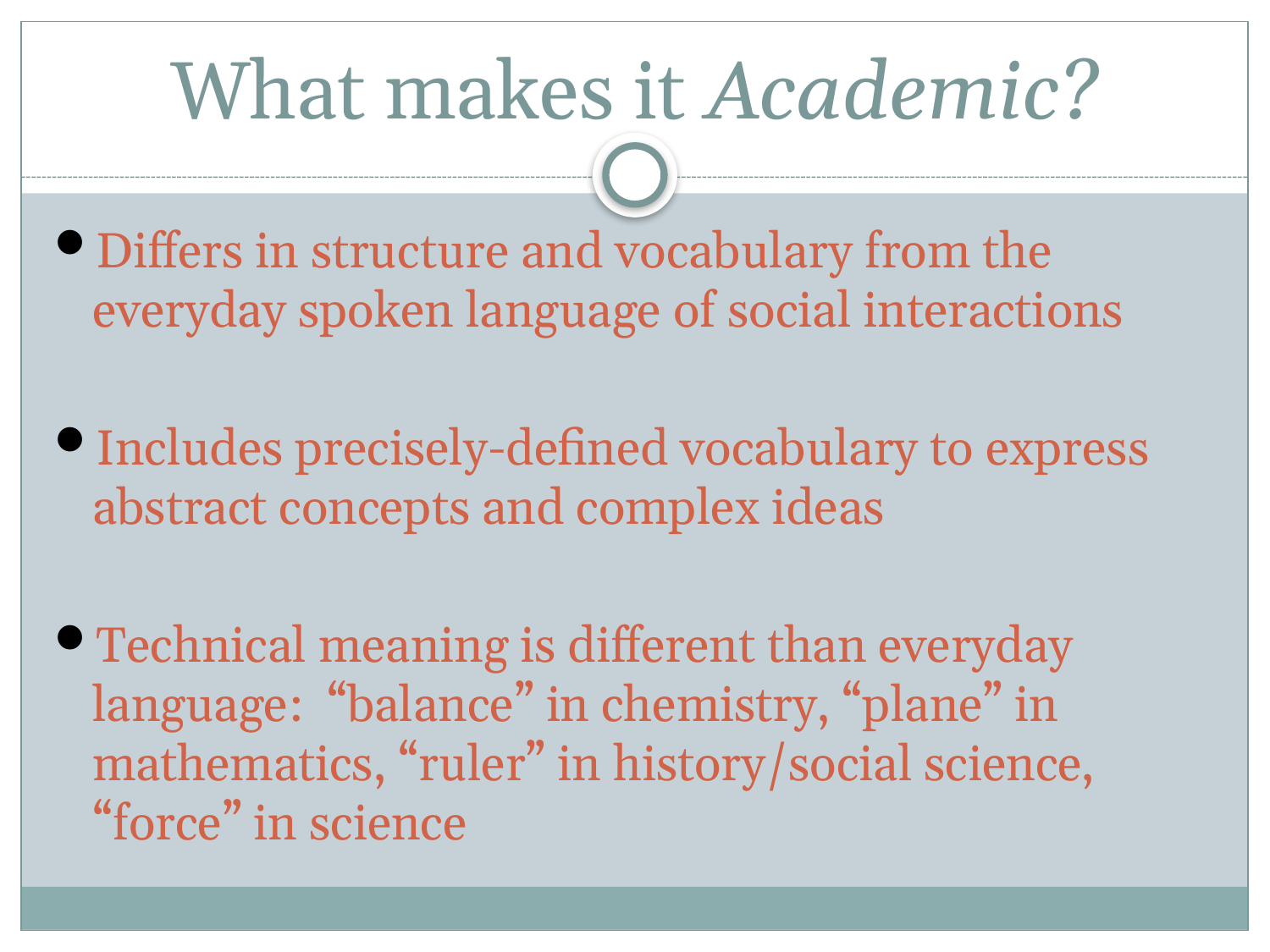

# What makes it Academic?
Differs in structure and vocabulary from the everyday spoken language of social interactions

Includes precisely-defined vocabulary to express abstract concepts and complex ideas

Technical meaning is different than everyday language:  “balance” in chemistry, “plane” in mathematics, “ruler” in history/social science, “force” in science